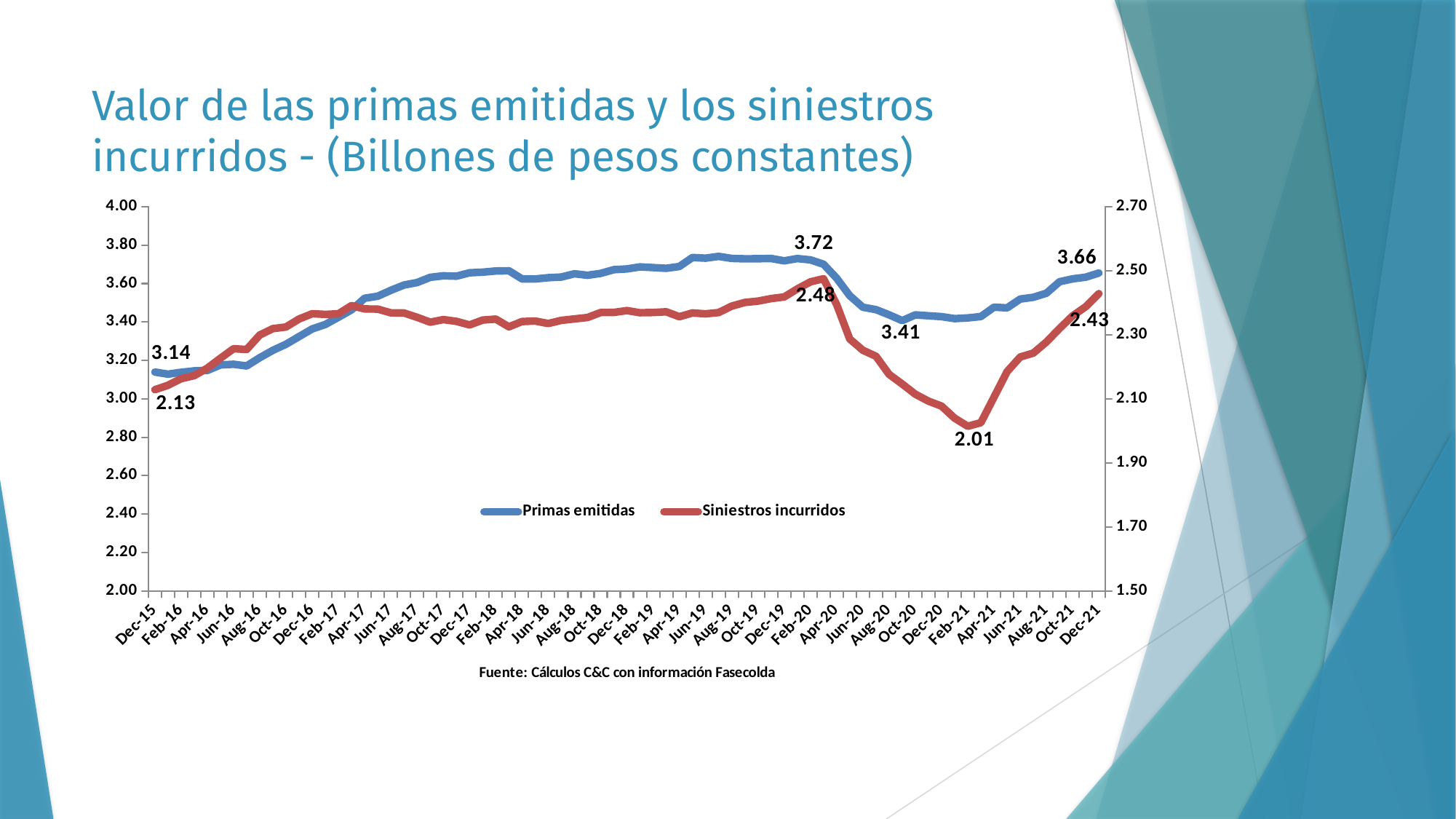

# Valor de las primas emitidas y los siniestros incurridos - (Billones de pesos constantes)

### Chart

| Category |  |  |
|---|---|---|
| 42339 | 3.139701747189097 | 2.128622 |
| 42370 | 3.128550893090159 | 2.14239 |
| 42401 | 3.1381714074866025 | 2.163013 |
| 42430 | 3.145947247841955 | 2.172462 |
| 42461 | 3.147811183651996 | 2.196016 |
| 42491 | 3.176727507893893 | 2.226872 |
| 42522 | 3.180196744066312 | 2.2567 |
| 42552 | 3.1713941049563807 | 2.254181 |
| 42583 | 3.214428235725865 | 2.299436 |
| 42614 | 3.252549222709096 | 2.319387 |
| 42644 | 3.284234624248279 | 2.324444 |
| 42675 | 3.324453412583237 | 2.349501 |
| 42705 | 3.364122092149071 | 2.365971 |
| 42736 | 3.3873005587777714 | 2.363771 |
| 42767 | 3.4246165296731186 | 2.365606 |
| 42795 | 3.463353599650206 | 2.391376 |
| 42826 | 3.523850557255112 | 2.380804 |
| 42856 | 3.534389195949288 | 2.380314 |
| 42887 | 3.565056339146861 | 2.368671 |
| 42917 | 3.5925544881285503 | 2.368221 |
| 42948 | 3.6054862443494633 | 2.354626 |
| 42979 | 3.632508009315545 | 2.339532 |
| 43009 | 3.6405866725222533 | 2.347741 |
| 43040 | 3.6385589301442125 | 2.342016 |
| 43070 | 3.6561248617416426 | 2.330857 |
| 43101 | 3.659274628797773 | 2.346124 |
| 43132 | 3.665570034074915 | 2.349197 |
| 43160 | 3.666769952792465 | 2.325008 |
| 43191 | 3.624462311567642 | 2.341544 |
| 43221 | 3.6239131422310864 | 2.343149 |
| 43252 | 3.630639901855831 | 2.335353 |
| 43282 | 3.634153476584728 | 2.345064 |
| 43313 | 3.6510500086489808 | 2.34972 |
| 43344 | 3.643284211310923 | 2.35407 |
| 43374 | 3.6531786003515654 | 2.369632 |
| 43405 | 3.6723468805308945 | 2.37003 |
| 43435 | 3.6764684819999998 | 2.375677 |
| 43466 | 3.6869291294758337 | 2.368991 |
| 43497 | 3.6832209213010367 | 2.369677 |
| 43525 | 3.679434129606189 | 2.371942 |
| 43556 | 3.688929791433103 | 2.3565 |
| 43586 | 3.735658778108238 | 2.368344 |
| 43617 | 3.732266086589141 | 2.365552 |
| 43647 | 3.7414865676249143 | 2.369512 |
| 43678 | 3.7308812658126507 | 2.389752 |
| 43709 | 3.7289838030253737 | 2.401066 |
| 43739 | 3.7293513590206127 | 2.405306 |
| 43770 | 3.7306332830895346 | 2.41321 |
| 43800 | 3.7183722208092487 | 2.418294 |
| 43831 | 3.7303271451978364 | 2.443422 |
| 43862 | 3.7232933876131753 | 2.465451 |
| 43891 | 3.70069649432336 | 2.475252 |
| 43922 | 3.6281342111875334 | 2.394811 |
| 43952 | 3.5370591757225758 | 2.287003 |
| 43983 | 3.476958788565162 | 2.251881 |
| 44013 | 3.464578976302019 | 2.233097 |
| 44044 | 3.4373501632331487 | 2.176559 |
| 44075 | 3.4072496536831967 | 2.146451 |
| 44105 | 3.4372137635125073 | 2.114603 |
| 44136 | 3.4324934452906484 | 2.093031 |
| 44166 | 3.428099960000001 | 2.077465 |
| 44197 | 3.4176149958521593 | 2.03966 |
| 44228 | 3.4213213852370696 | 2.014485 |
| 44256 | 3.428505625807932 | 2.025829 |
| 44287 | 3.477208429433179 | 2.105262 |
| 44317 | 3.4736676813372096 | 2.185158 |
| 44348 | 3.519466666783927 | 2.230719 |
| 44378 | 3.5287472874421337 | 2.243006 |
| 44409 | 3.5499518516869424 | 2.277539 |
| 44440 | 3.6096191210313986 | 2.319874 |
| 44470 | 3.6245709315999575 | 2.359537 |
| 44501 | 3.6333157493138657 | 2.387997 |
| 44531 | 3.6551541972892916 | 2.428794 |